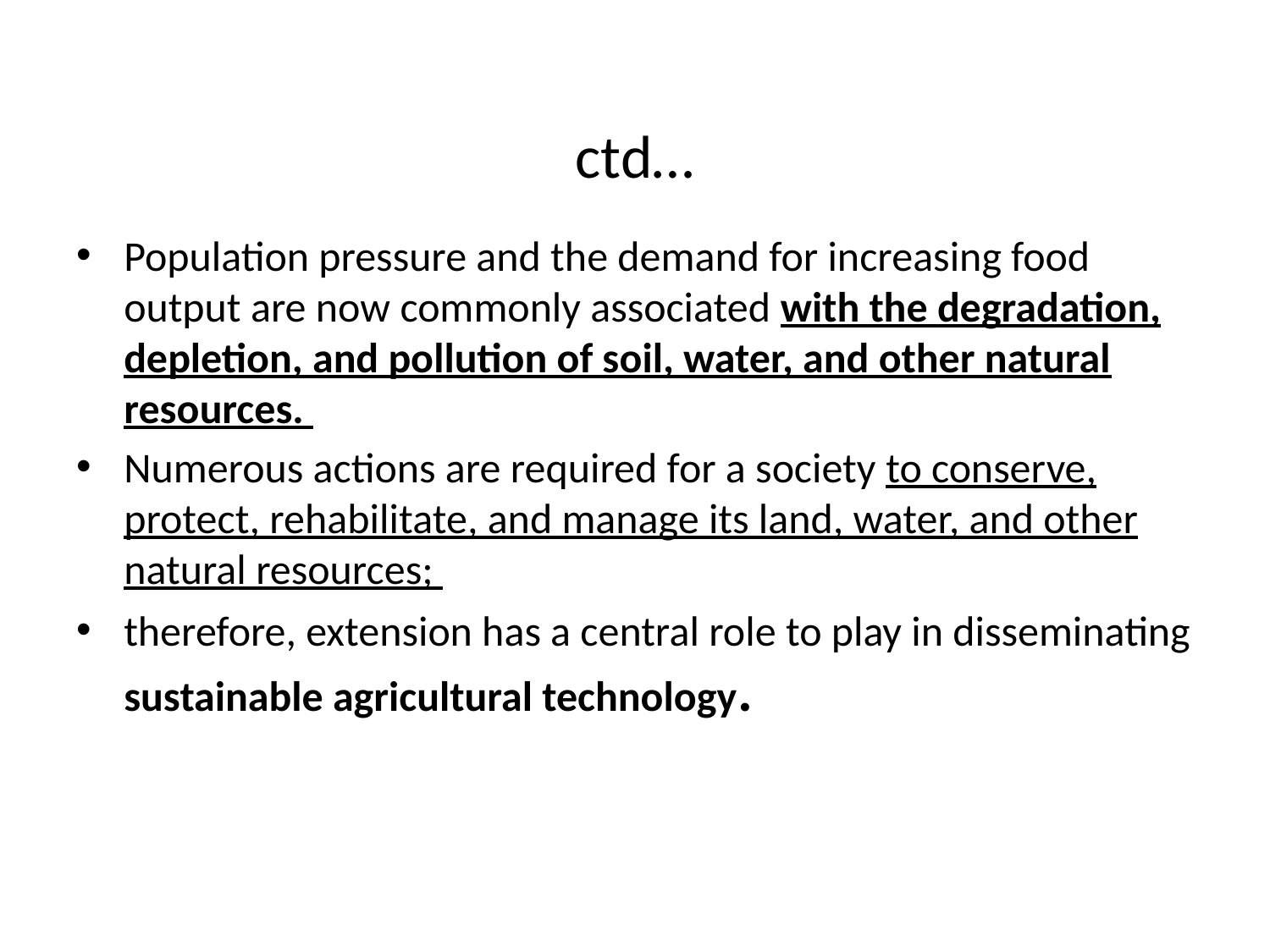

# ctd…
Population pressure and the demand for increasing food output are now commonly associated with the degradation, depletion, and pollution of soil, water, and other natural resources.
Numerous actions are required for a society to conserve, protect, rehabilitate, and manage its land, water, and other natural resources;
therefore, extension has a central role to play in disseminating sustainable agricultural technology.